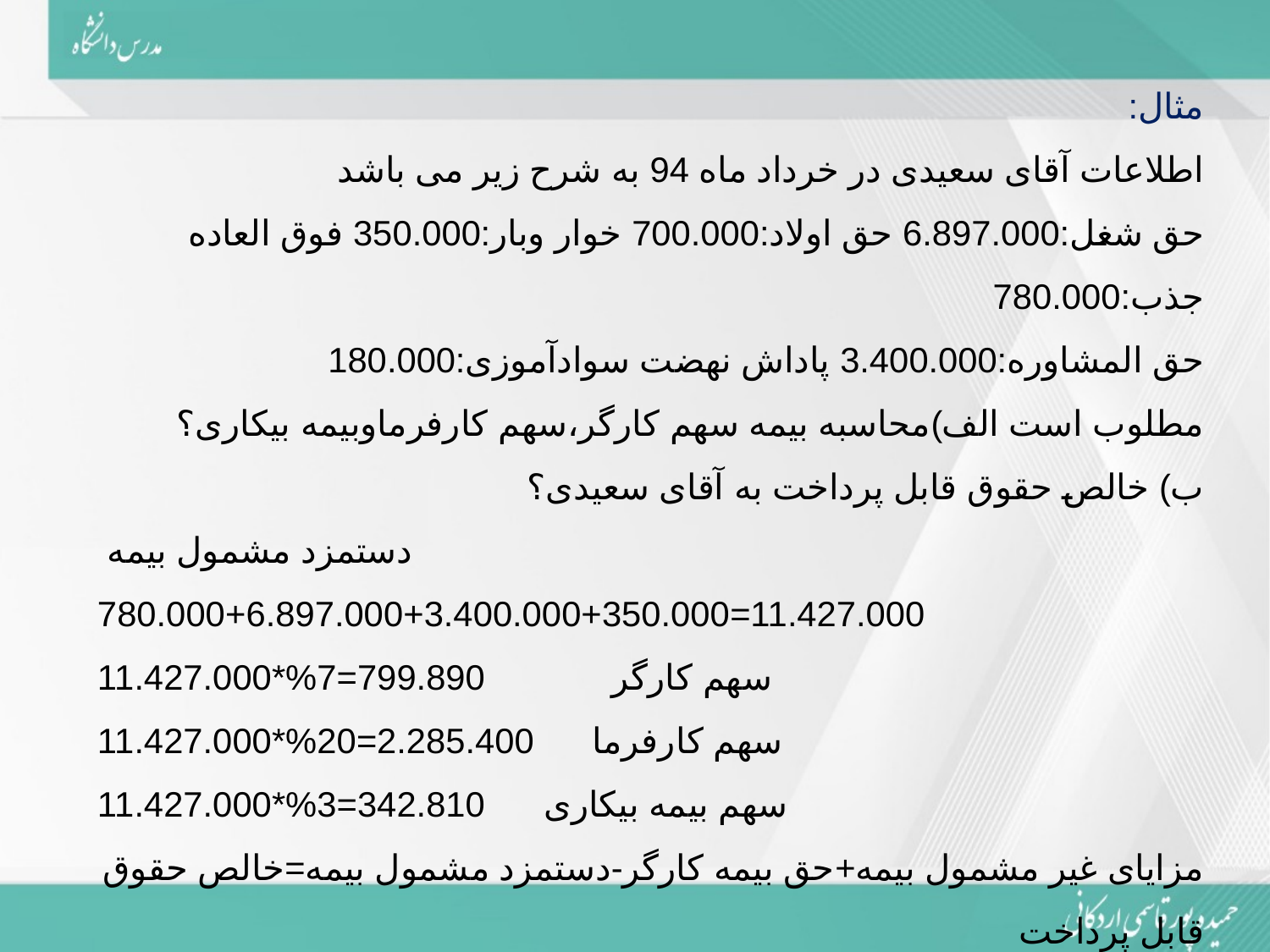

مثال:
اطلاعات آقای سعیدی در خرداد ماه 94 به شرح زیر می باشد
حق شغل:6.897.000 حق اولاد:700.000 خوار وبار:350.000 فوق العاده جذب:780.000
حق المشاوره:3.400.000 پاداش نهضت سوادآموزی:180.000
مطلوب است الف)محاسبه بیمه سهم کارگر،سهم کارفرماوبیمه بیکاری؟
ب) خالص حقوق قابل پرداخت به آقای سعیدی؟
دستمزد مشمول بیمه  11.427.000=350.000+3.400.000+6.897.000+780.000
سهم کارگر             799.890=7%*11.427.000
سهم کارفرما      2.285.400=20%*11.427.000
سهم بیمه بیکاری      342.810=3%*11.427.000
مزایای غیر مشمول بیمه+حق بیمه کارگر-دستمزد مشمول بیمه=خالص حقوق قابل پرداخت
11.507.110=(180.000+700.000)+799.890-11.427.000